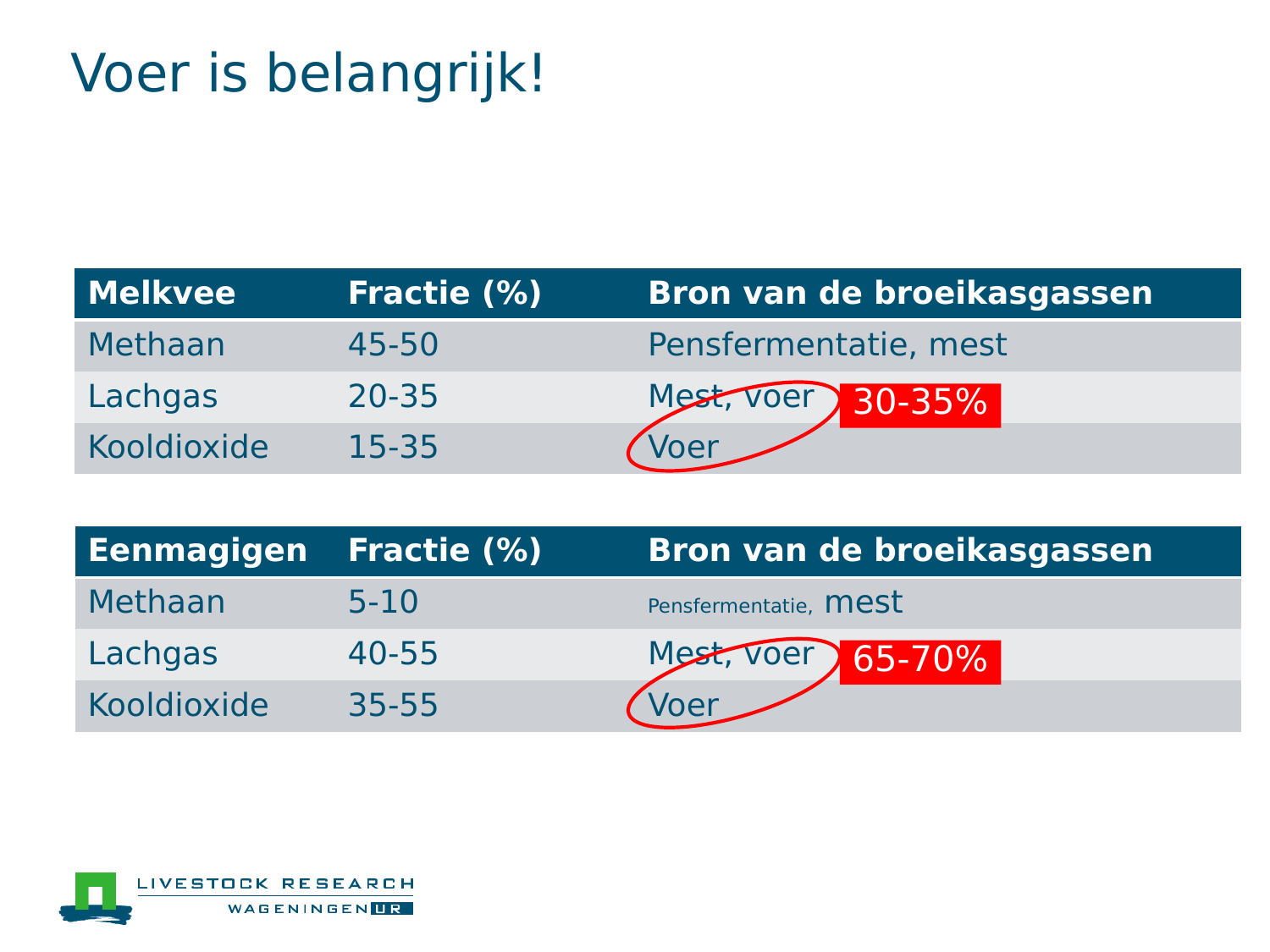

# Voer is belangrijk!
| Melkvee | Fractie (%) | Bron van de broeikasgassen |
| --- | --- | --- |
| Methaan | 45-50 | Pensfermentatie, mest |
| Lachgas | 20-35 | Mest, voer |
| Kooldioxide | 15-35 | Voer |
30-35%

| Eenmagigen | Fractie (%) | Bron van de broeikasgassen |
| --- | --- | --- |
| Methaan | 5-10 | Pensfermentatie, mest |
| Lachgas | 40-55 | Mest, voer |
| Kooldioxide | 35-55 | Voer |
65-70%